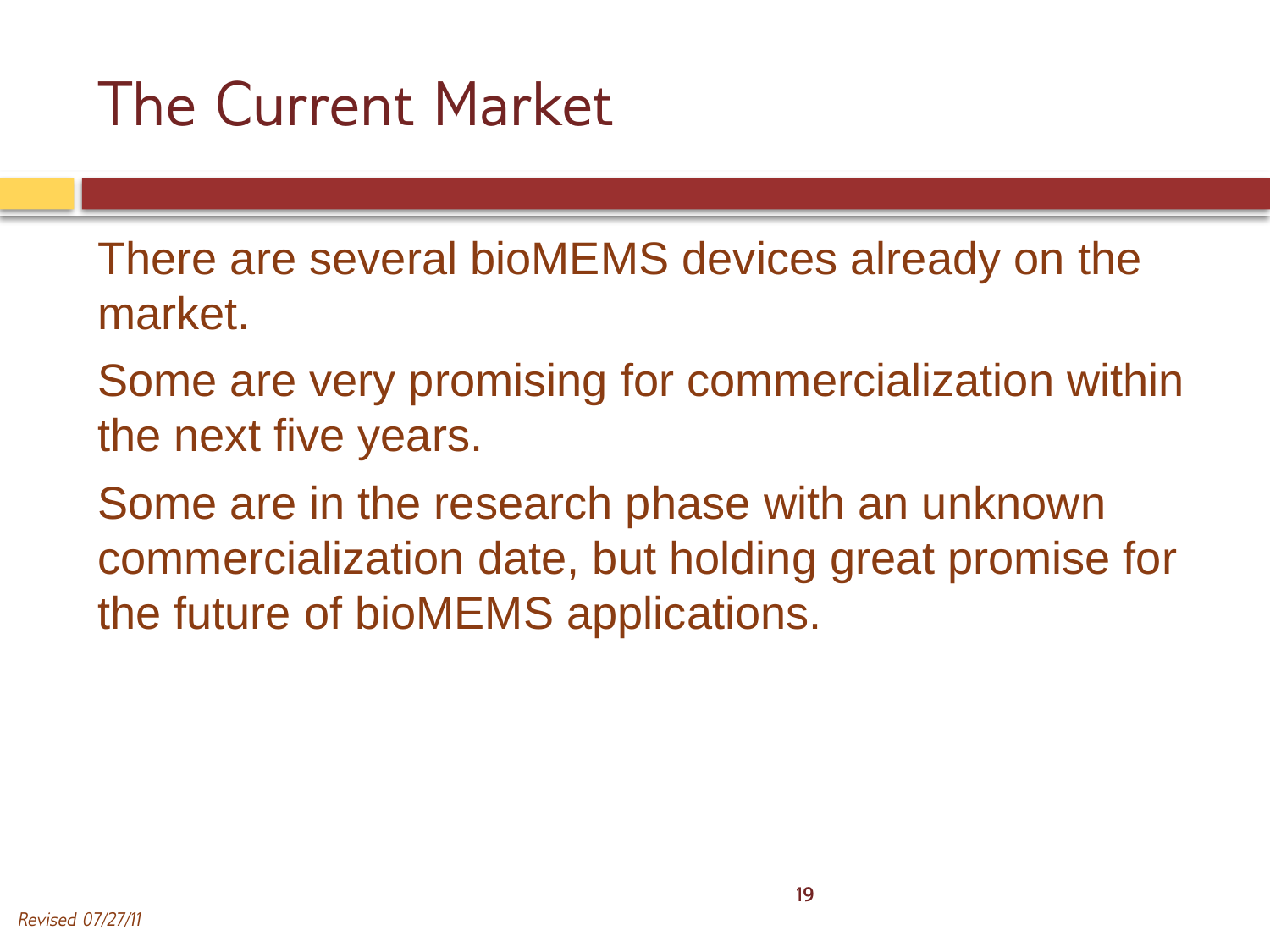

# The Current Market
There are several bioMEMS devices already on the market.
Some are very promising for commercialization within the next five years.
Some are in the research phase with an unknown commercialization date, but holding great promise for the future of bioMEMS applications.